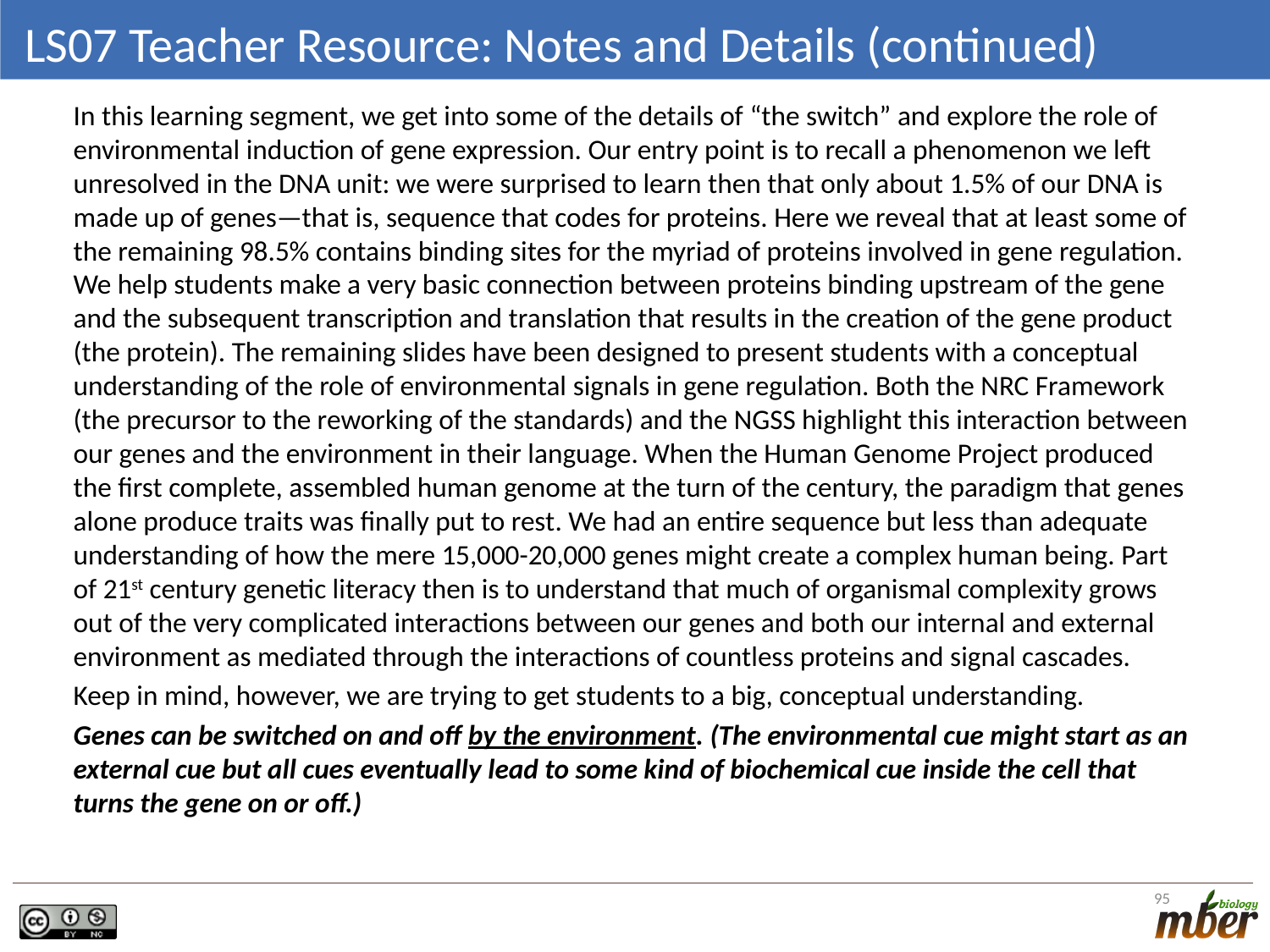

# LS07 Teacher Resource: Notes and Details (continued)
In this learning segment, we get into some of the details of “the switch” and explore the role of environmental induction of gene expression. Our entry point is to recall a phenomenon we left unresolved in the DNA unit: we were surprised to learn then that only about 1.5% of our DNA is made up of genes—that is, sequence that codes for proteins. Here we reveal that at least some of the remaining 98.5% contains binding sites for the myriad of proteins involved in gene regulation. We help students make a very basic connection between proteins binding upstream of the gene and the subsequent transcription and translation that results in the creation of the gene product (the protein). The remaining slides have been designed to present students with a conceptual understanding of the role of environmental signals in gene regulation. Both the NRC Framework (the precursor to the reworking of the standards) and the NGSS highlight this interaction between our genes and the environment in their language. When the Human Genome Project produced the first complete, assembled human genome at the turn of the century, the paradigm that genes alone produce traits was finally put to rest. We had an entire sequence but less than adequate understanding of how the mere 15,000-20,000 genes might create a complex human being. Part of 21st century genetic literacy then is to understand that much of organismal complexity grows out of the very complicated interactions between our genes and both our internal and external environment as mediated through the interactions of countless proteins and signal cascades.
Keep in mind, however, we are trying to get students to a big, conceptual understanding.
Genes can be switched on and off by the environment. (The environmental cue might start as an external cue but all cues eventually lead to some kind of biochemical cue inside the cell that turns the gene on or off.)
95